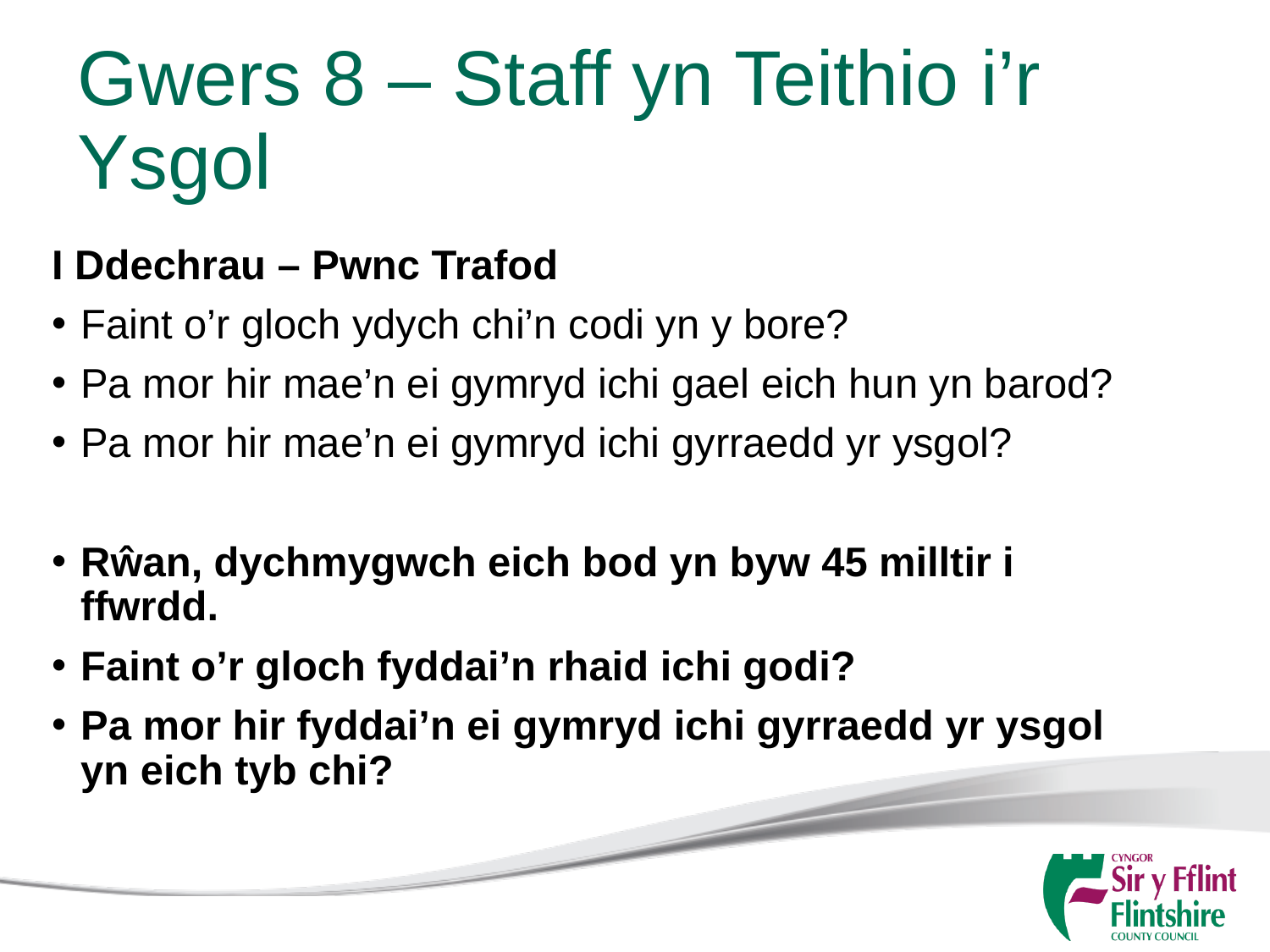

Gwers 8 – Staff yn Teithio i’r Ysgol

I Ddechrau – Pwnc Trafod
Faint o’r gloch ydych chi’n codi yn y bore?
Pa mor hir mae’n ei gymryd ichi gael eich hun yn barod?
Pa mor hir mae’n ei gymryd ichi gyrraedd yr ysgol?

Rŵan, dychmygwch eich bod yn byw 45 milltir i ffwrdd.
Faint o’r gloch fyddai’n rhaid ichi godi?
Pa mor hir fyddai’n ei gymryd ichi gyrraedd yr ysgol yn eich tyb chi?